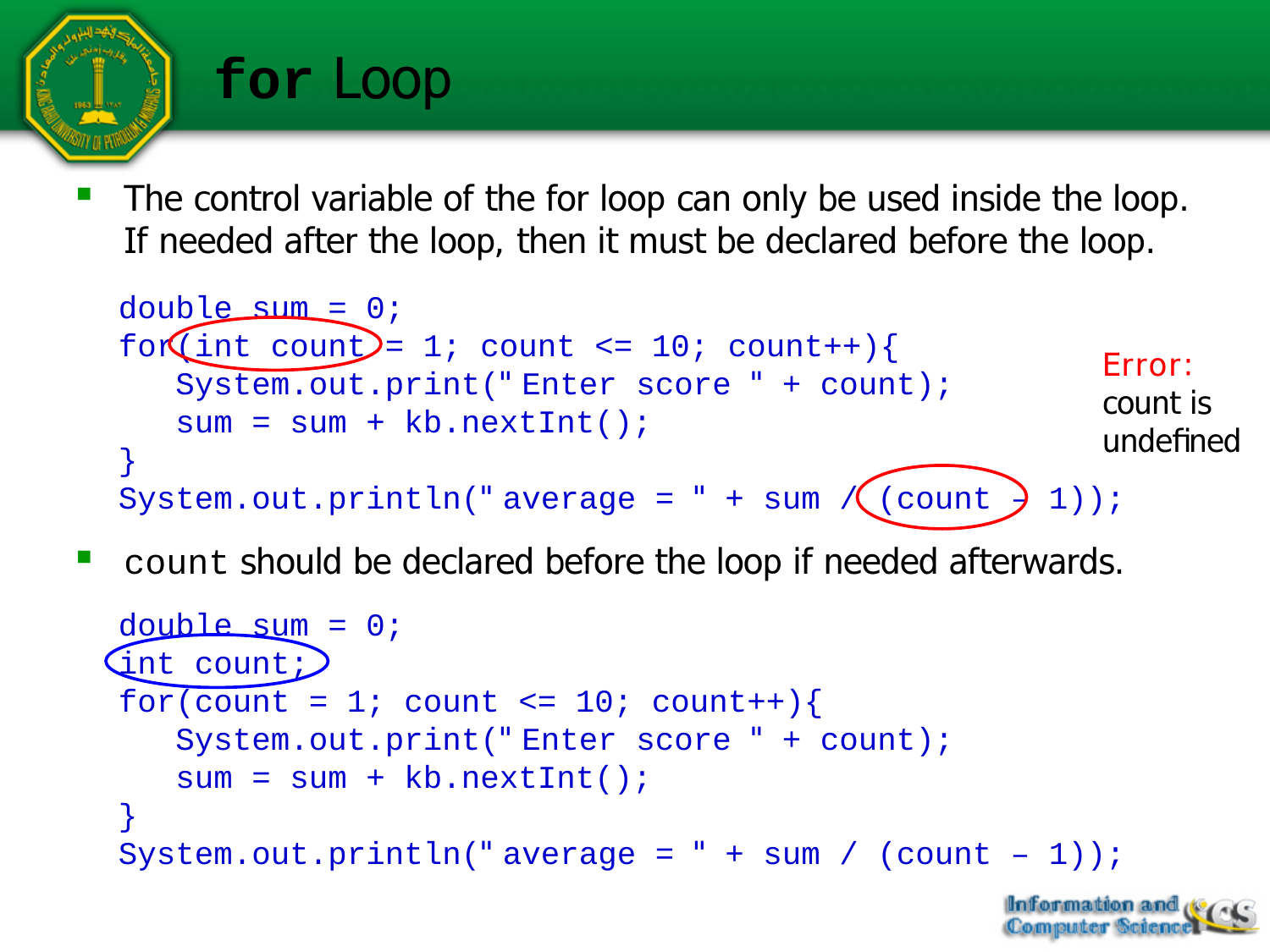

# for Loop
The control variable of the for loop can only be used inside the loop. If needed after the loop, then it must be declared before the loop.

count should be declared before the loop if needed afterwards.

double sum = 0;
for(int count = 1; count <= 10; count++){
   System.out.print(" Enter score " + count);
   sum = sum + kb.nextInt();
}
System.out.println(" average = " + sum / (count – 1));

Error:
count is undefined

double sum = 0;
int count;
for(count = 1; count <= 10; count++){
   System.out.print(" Enter score " + count);
   sum = sum + kb.nextInt();
}
System.out.println(" average = " + sum / (count – 1));